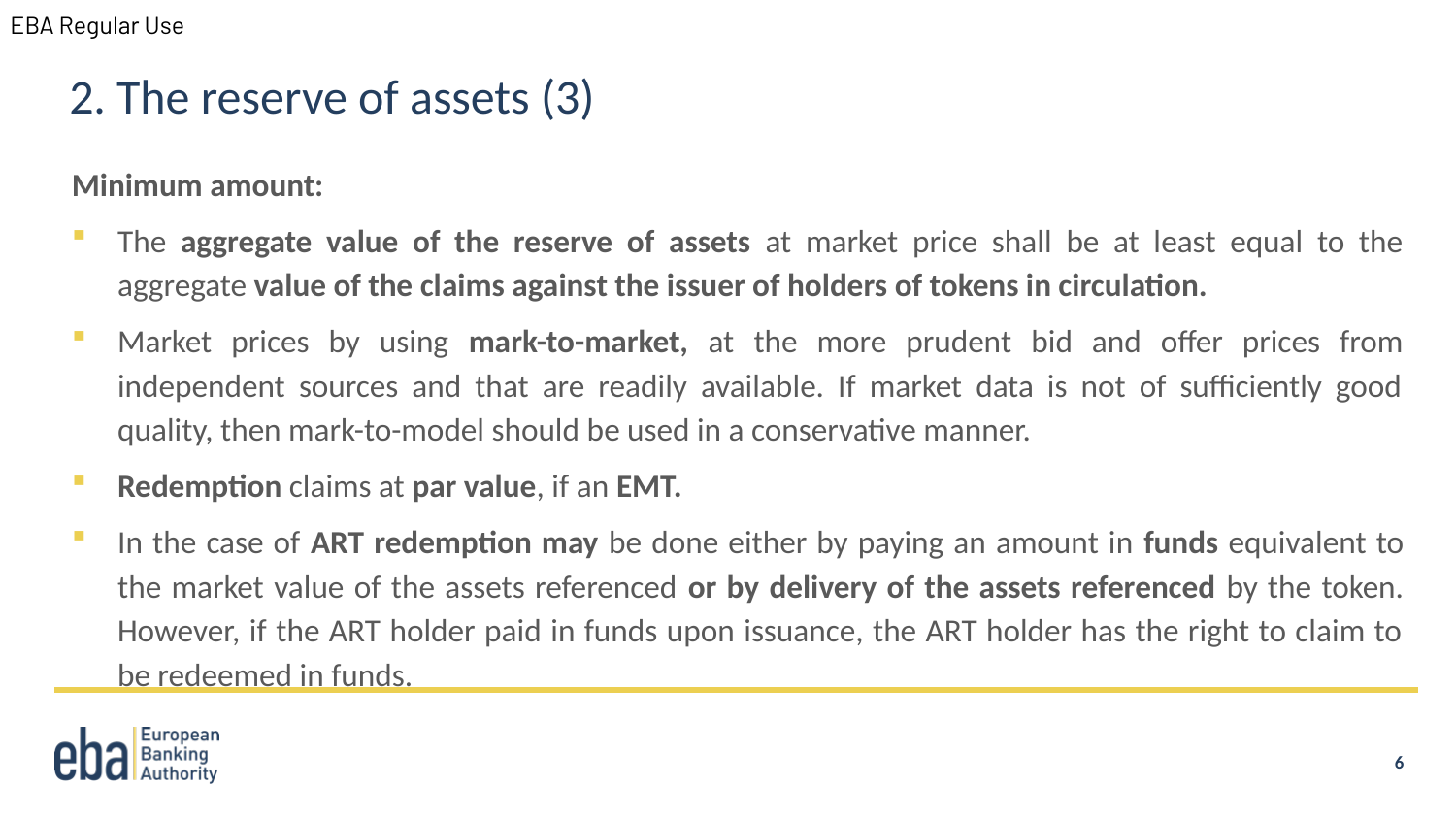

# 2. The reserve of assets (3)
Minimum amount:
The aggregate value of the reserve of assets at market price shall be at least equal to the aggregate value of the claims against the issuer of holders of tokens in circulation.
Market prices by using mark-to-market, at the more prudent bid and offer prices from independent sources and that are readily available. If market data is not of sufficiently good quality, then mark-to-model should be used in a conservative manner.
Redemption claims at par value, if an EMT.
In the case of ART redemption may be done either by paying an amount in funds equivalent to the market value of the assets referenced or by delivery of the assets referenced by the token. However, if the ART holder paid in funds upon issuance, the ART holder has the right to claim to be redeemed in funds.
6